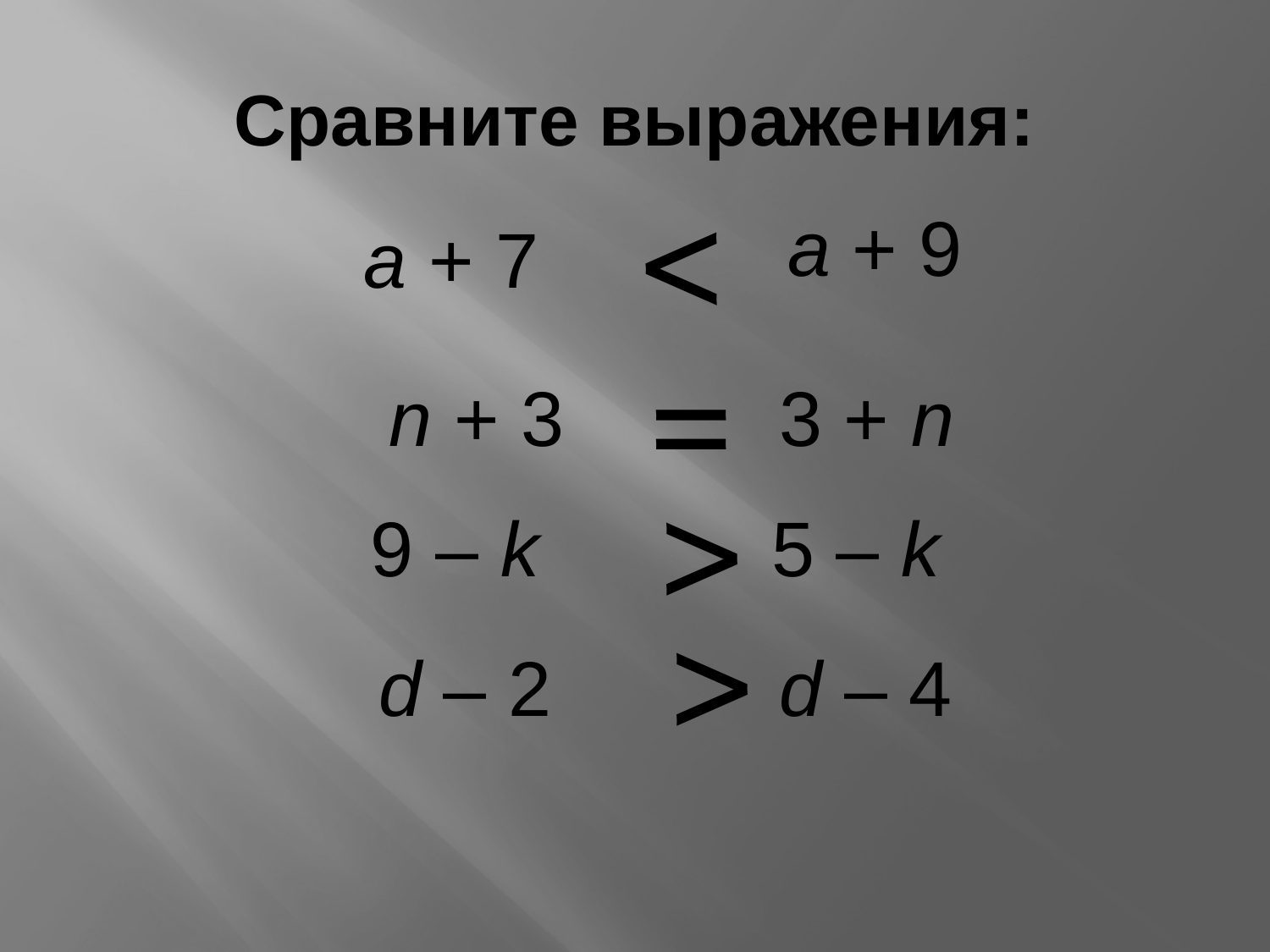

# Сравните выражения:
а + 9
<
а + 7
n + 3
=
3 + n
9 – k
>
5 – k
>
d – 2
d – 4